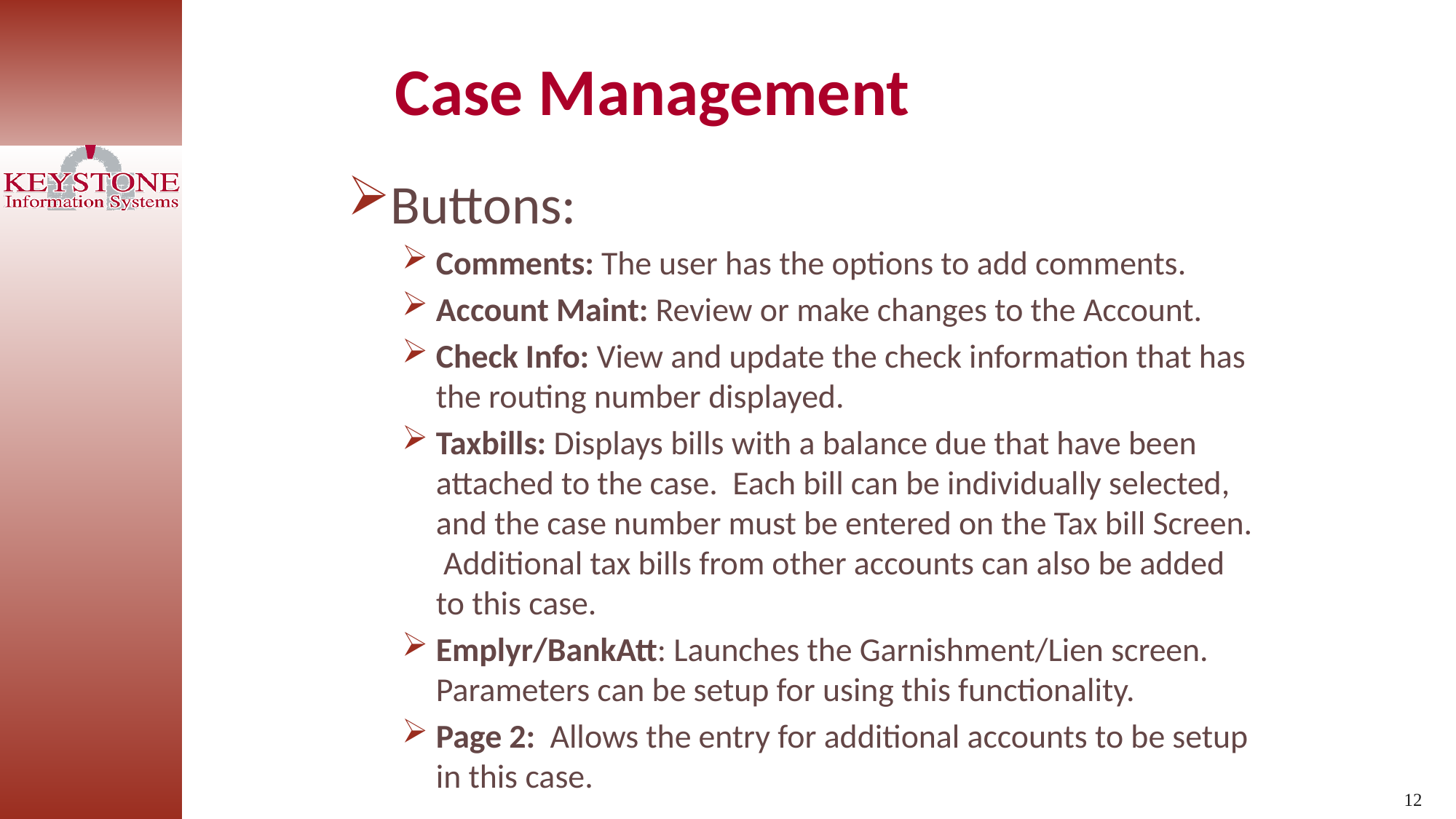

Case Management
Buttons:
Comments: The user has the options to add comments.
Account Maint: Review or make changes to the Account.
Check Info: View and update the check information that has the routing number displayed.
Taxbills: Displays bills with a balance due that have been attached to the case.  Each bill can be individually selected, and the case number must be entered on the Tax bill Screen.  Additional tax bills from other accounts can also be added to this case.
Emplyr/BankAtt: Launches the Garnishment/Lien screen.  Parameters can be setup for using this functionality.
Page 2:  Allows the entry for additional accounts to be setup in this case.
12